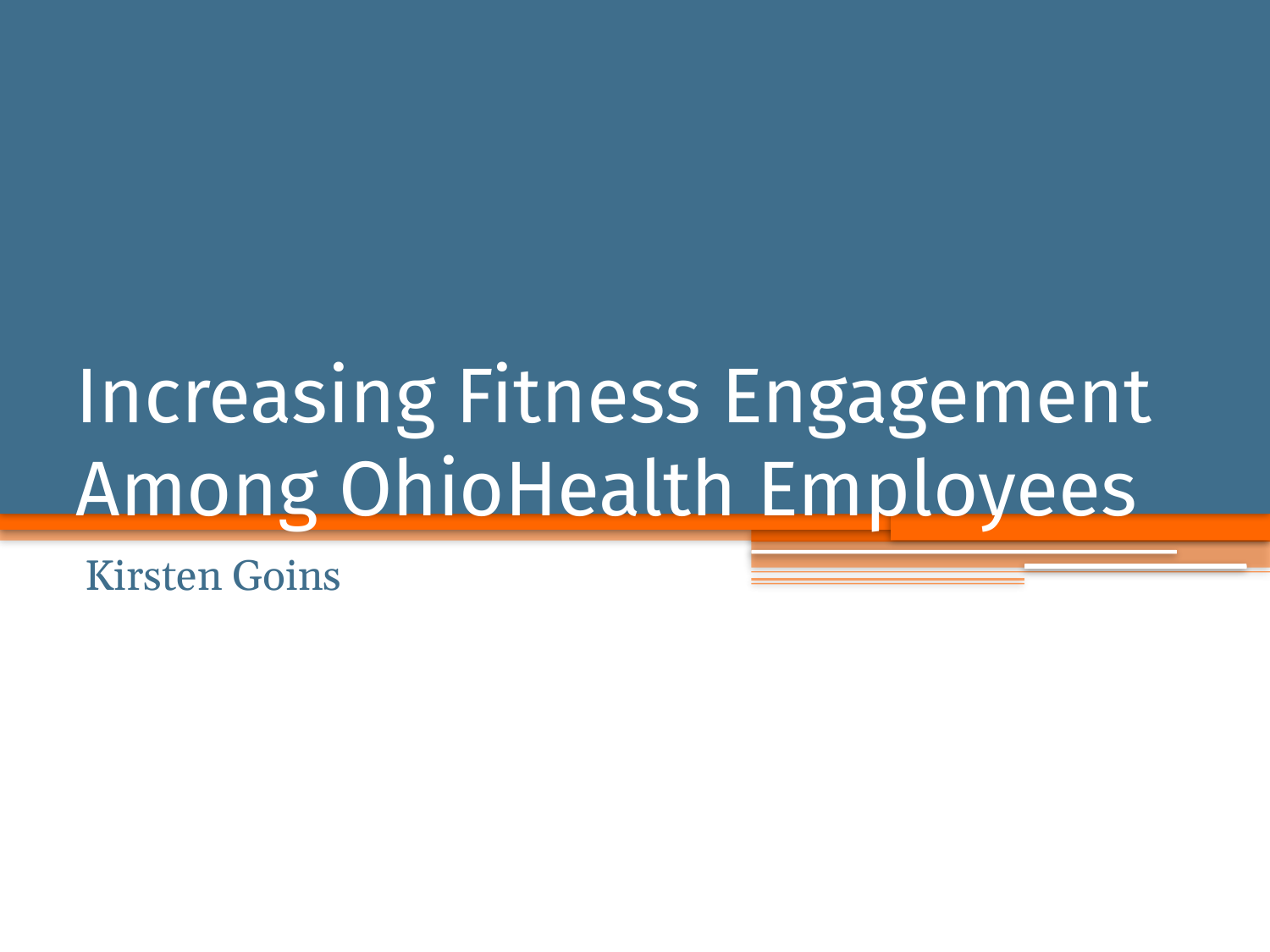

# Increasing Fitness Engagement Among OhioHealth Employees
Kirsten Goins